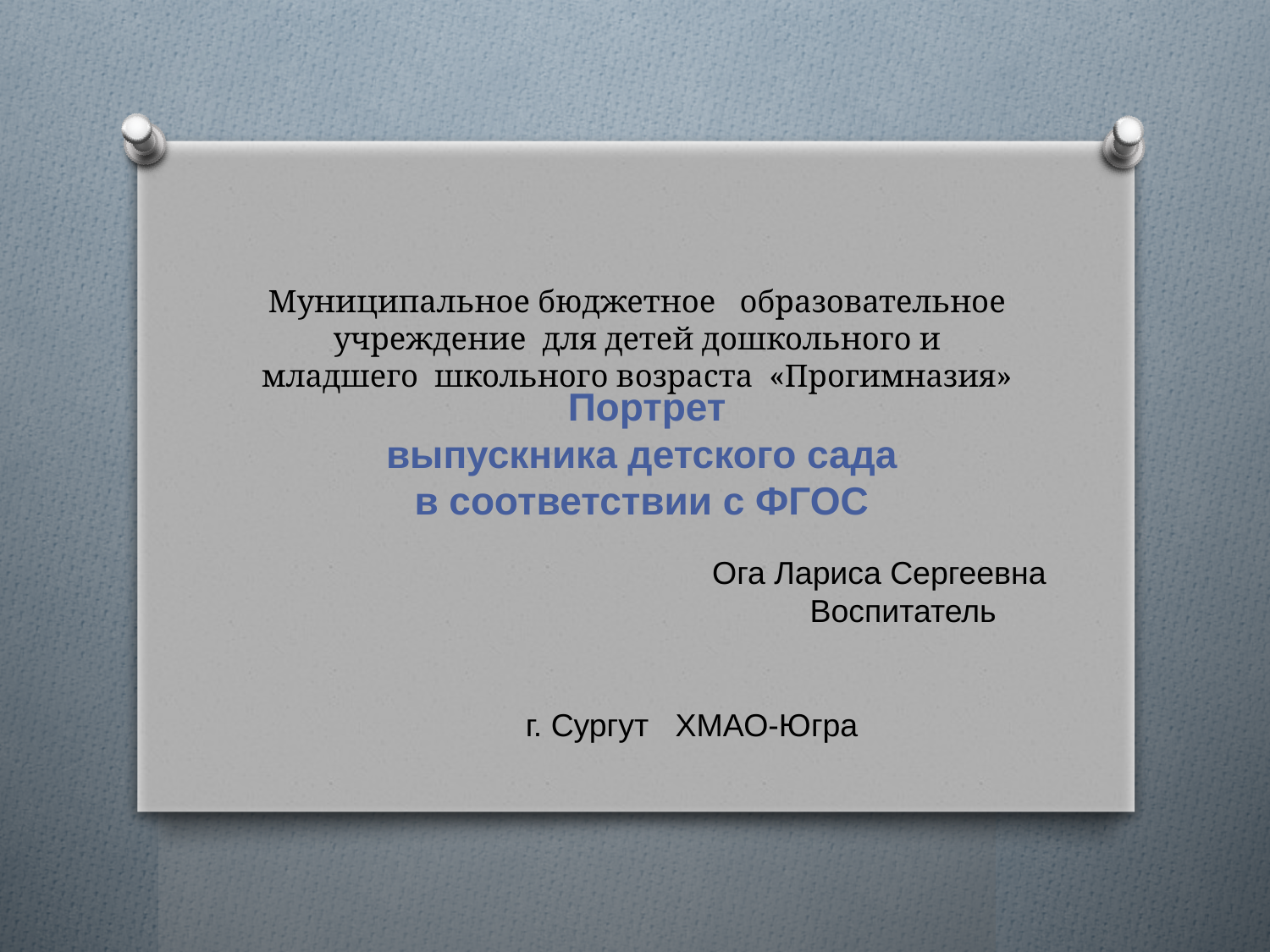

# Муниципальное бюджетное   образовательное учреждение  для детей дошкольного и младшего  школьного возраста  «Прогимназия»
 Портрет
 выпускника детского сада
в соответствии с ФГОС
                                           Ога Лариса Сергеевна
                                                      Воспитатель

                      г. Сургут   ХМАО-Югра